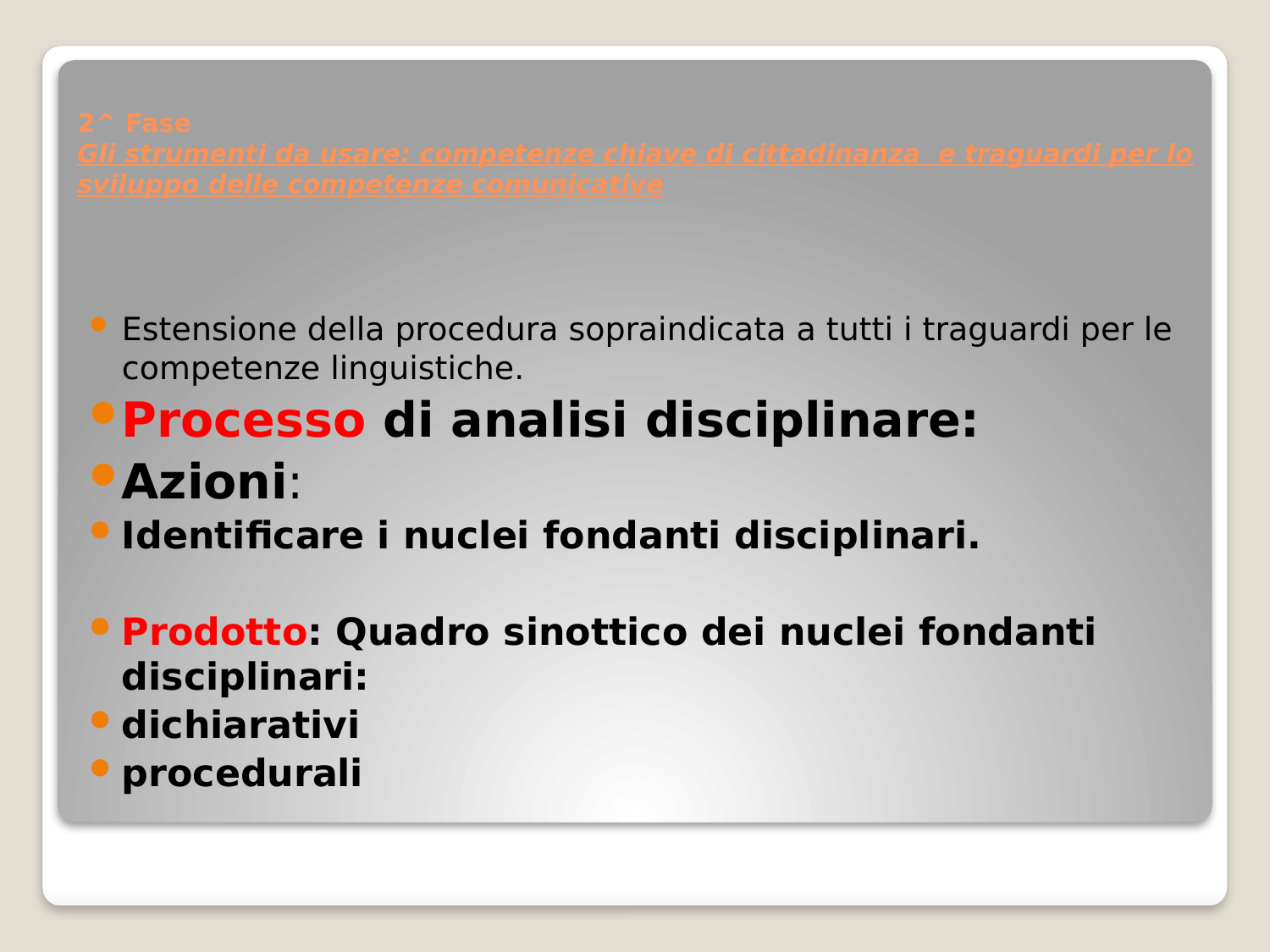

# 2^ Fase Gli strumenti da usare: competenze chiave di cittadinanza  e traguardi per lo sviluppo delle competenze comunicative
Estensione della procedura sopraindicata a tutti i traguardi per le competenze linguistiche.
Processo di analisi disciplinare:
Azioni:
Identificare i nuclei fondanti disciplinari.

Prodotto: Quadro sinottico dei nuclei fondanti disciplinari:
dichiarativi
procedurali